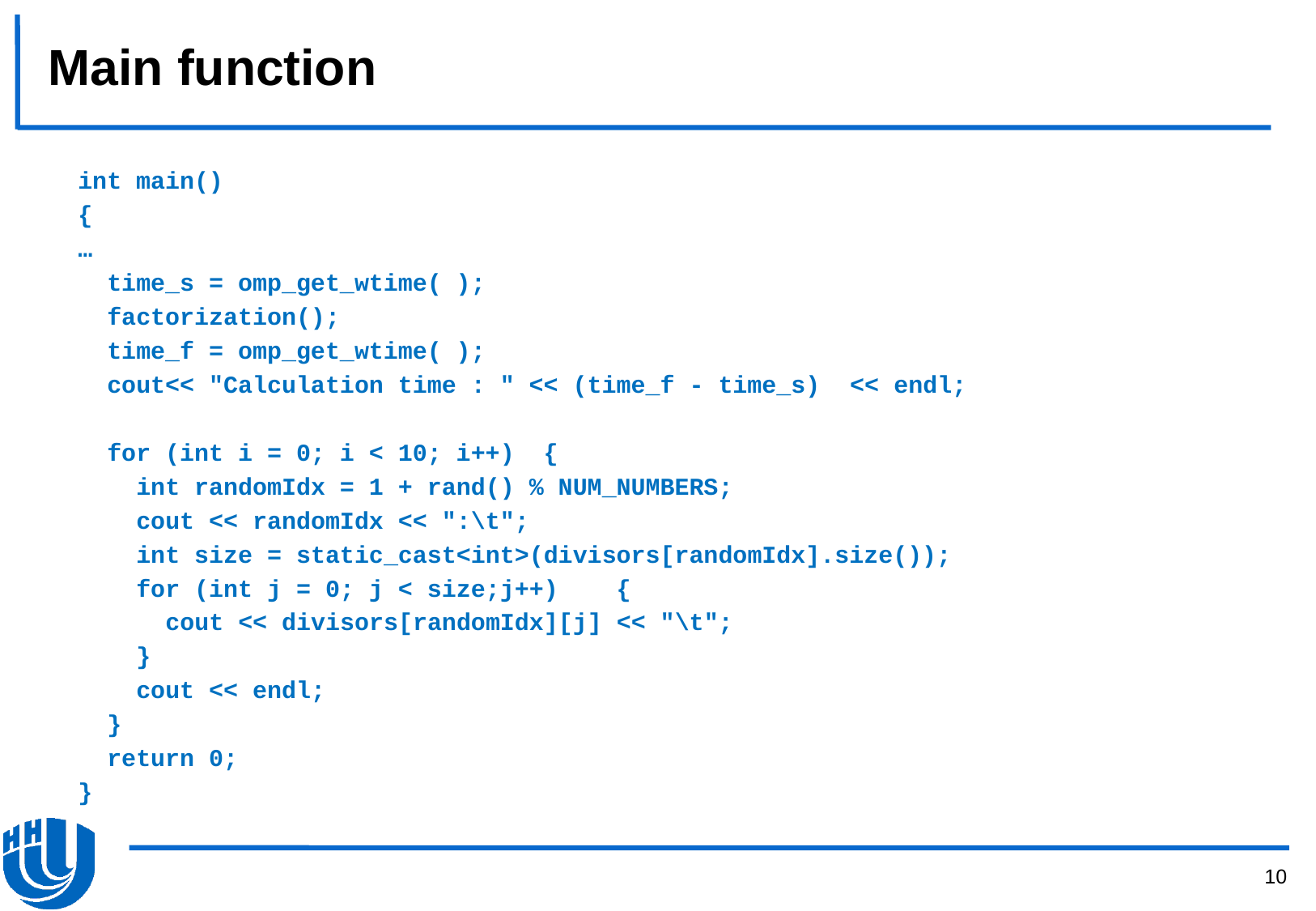

# Main function
int main()
{
…
  time_s = omp_get_wtime( );
  factorization();
  time_f = omp_get_wtime( );
  cout<< "Calculation time : " << (time_f - time_s)  << endl;

  for (int i = 0; i < 10; i++)  {
    int randomIdx = 1 + rand() % NUM_NUMBERS;
    cout << randomIdx << ":\t";
    int size = static_cast<int>(divisors[randomIdx].size());
    for (int j = 0; j < size;j++)    {
      cout << divisors[randomIdx][j] << "\t";
    }
    cout << endl;
  }
  return 0;
}